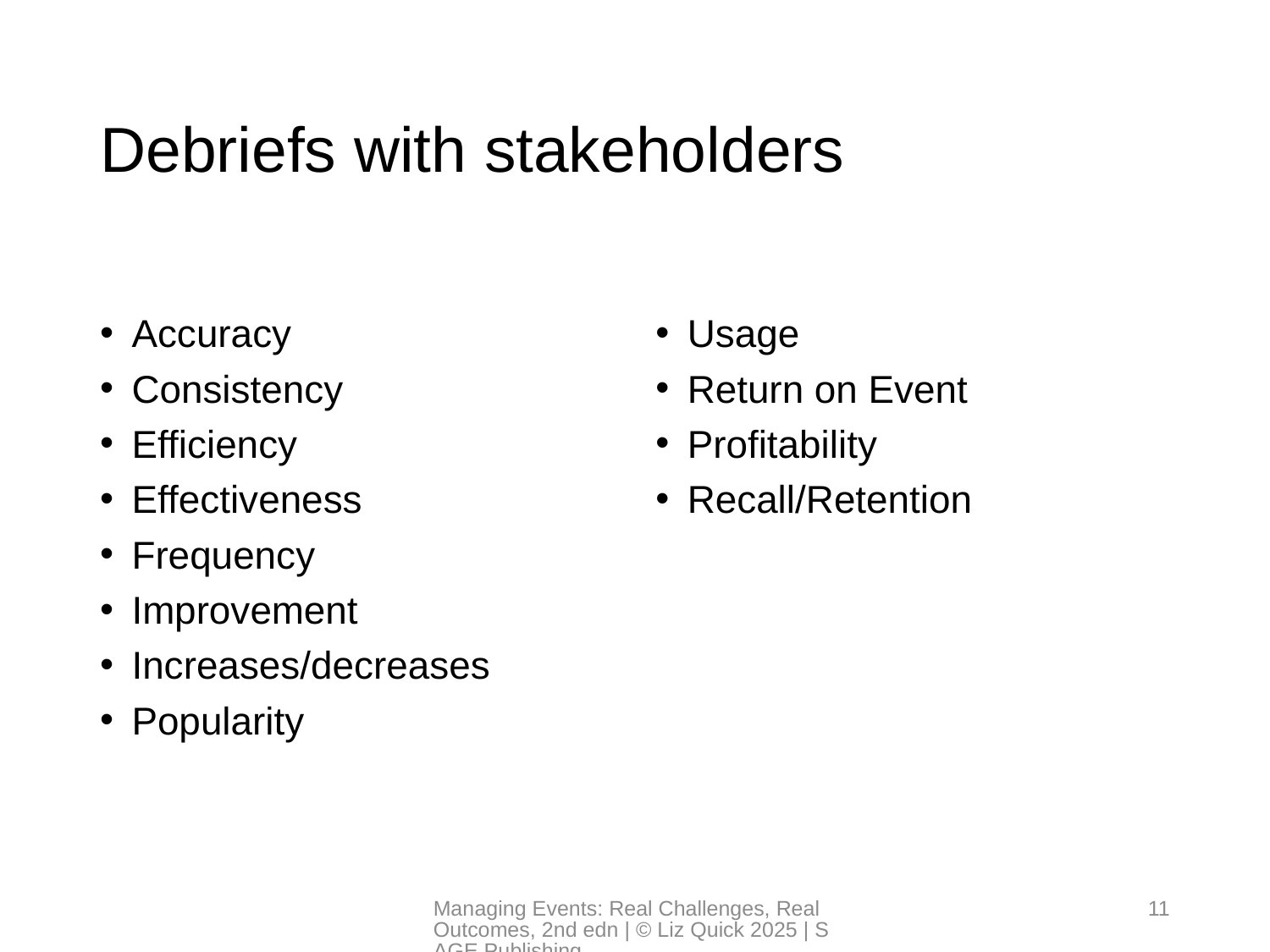

# Debriefs with stakeholders
Usage
Return on Event
Profitability
Recall/Retention
Accuracy
Consistency
Efficiency
Effectiveness
Frequency
Improvement
Increases/decreases
Popularity
Managing Events: Real Challenges, Real Outcomes, 2nd edn | © Liz Quick 2025 | SAGE Publishing
11